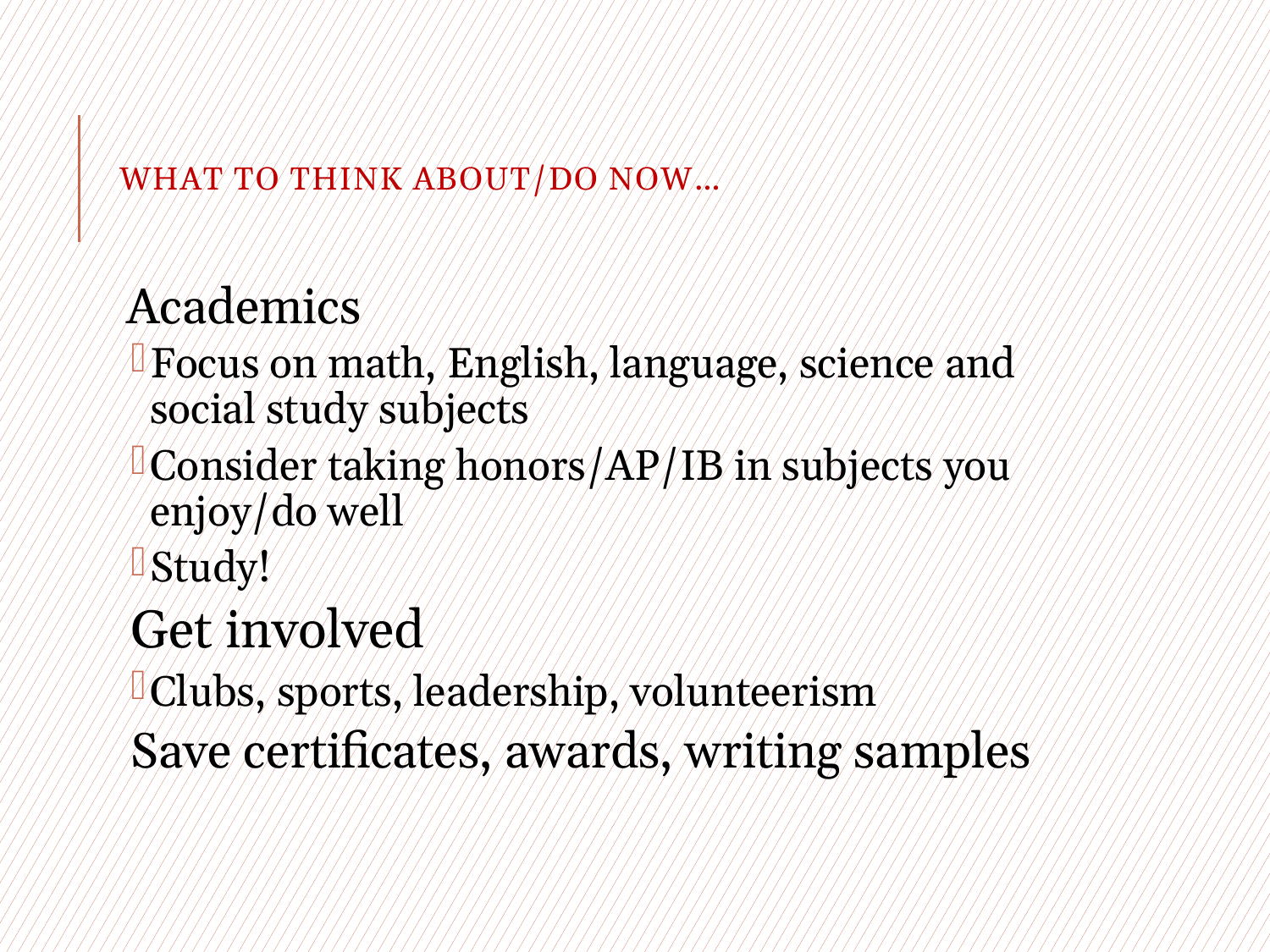

# What to think about/DO Now…
Academics
Focus on math, English, language, science and social study subjects
Consider taking honors/AP/IB in subjects you enjoy/do well
Study!
Get involved
Clubs, sports, leadership, volunteerism
Save certificates, awards, writing samples